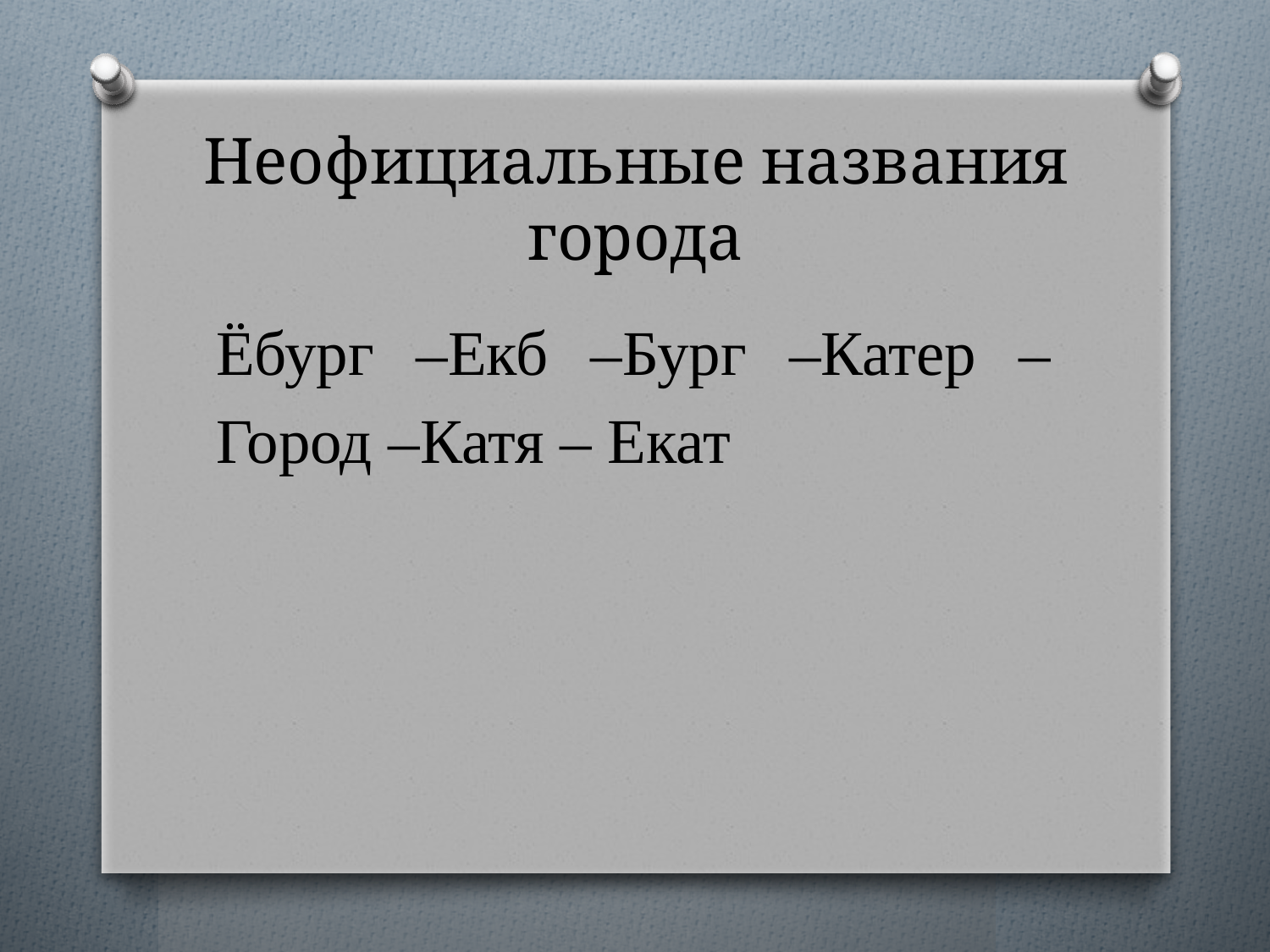

# Неофициальные названия города
Ёбург –Екб –Бург –Катер –Город –Катя – Екат